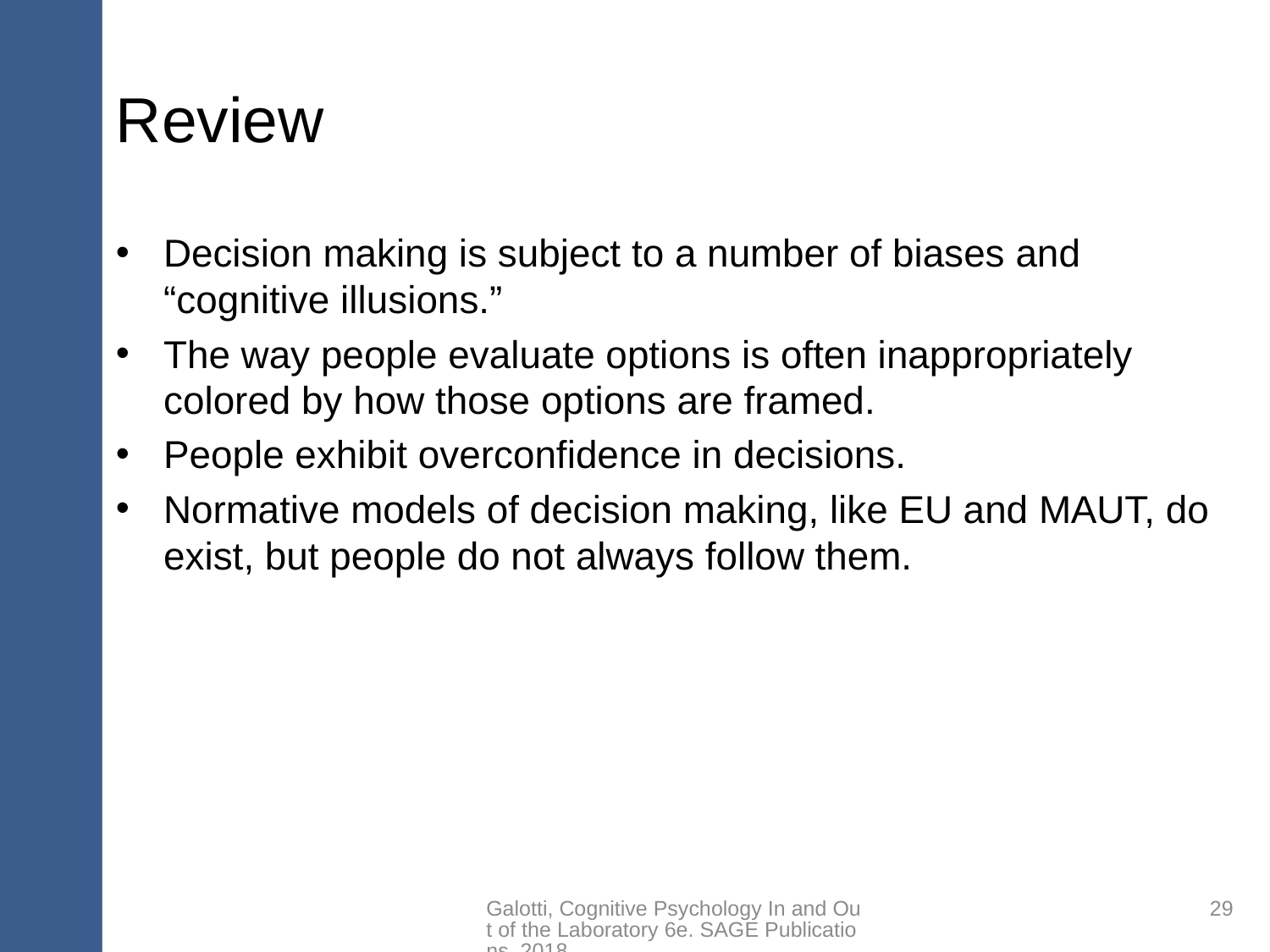

# Review
Decision making is subject to a number of biases and “cognitive illusions.”
The way people evaluate options is often inappropriately colored by how those options are framed.
People exhibit overconfidence in decisions.
Normative models of decision making, like EU and MAUT, do exist, but people do not always follow them.
Galotti, Cognitive Psychology In and Out of the Laboratory 6e. SAGE Publications, 2018.
29